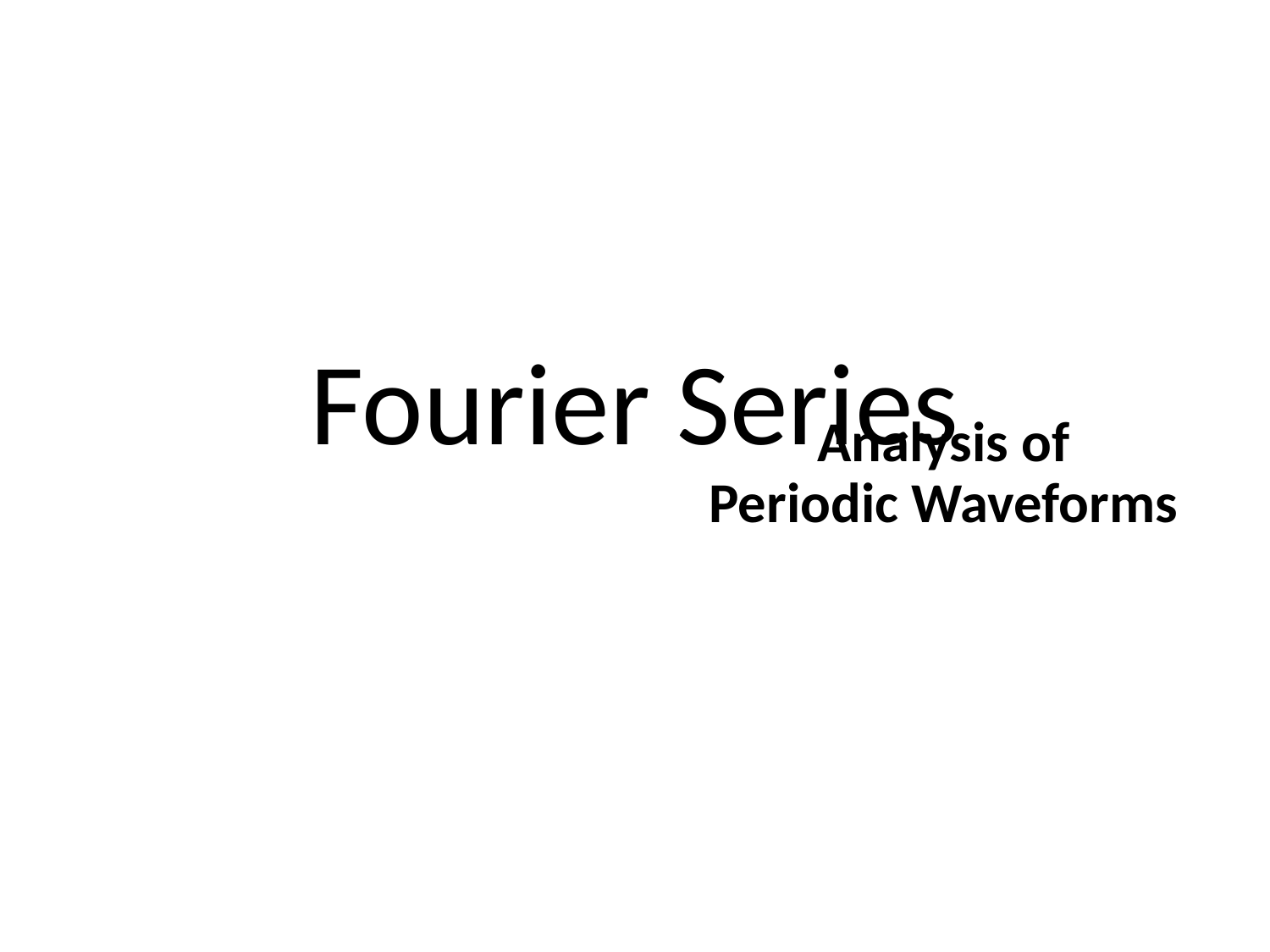

# Fourier Series
Analysis of
Periodic Waveforms